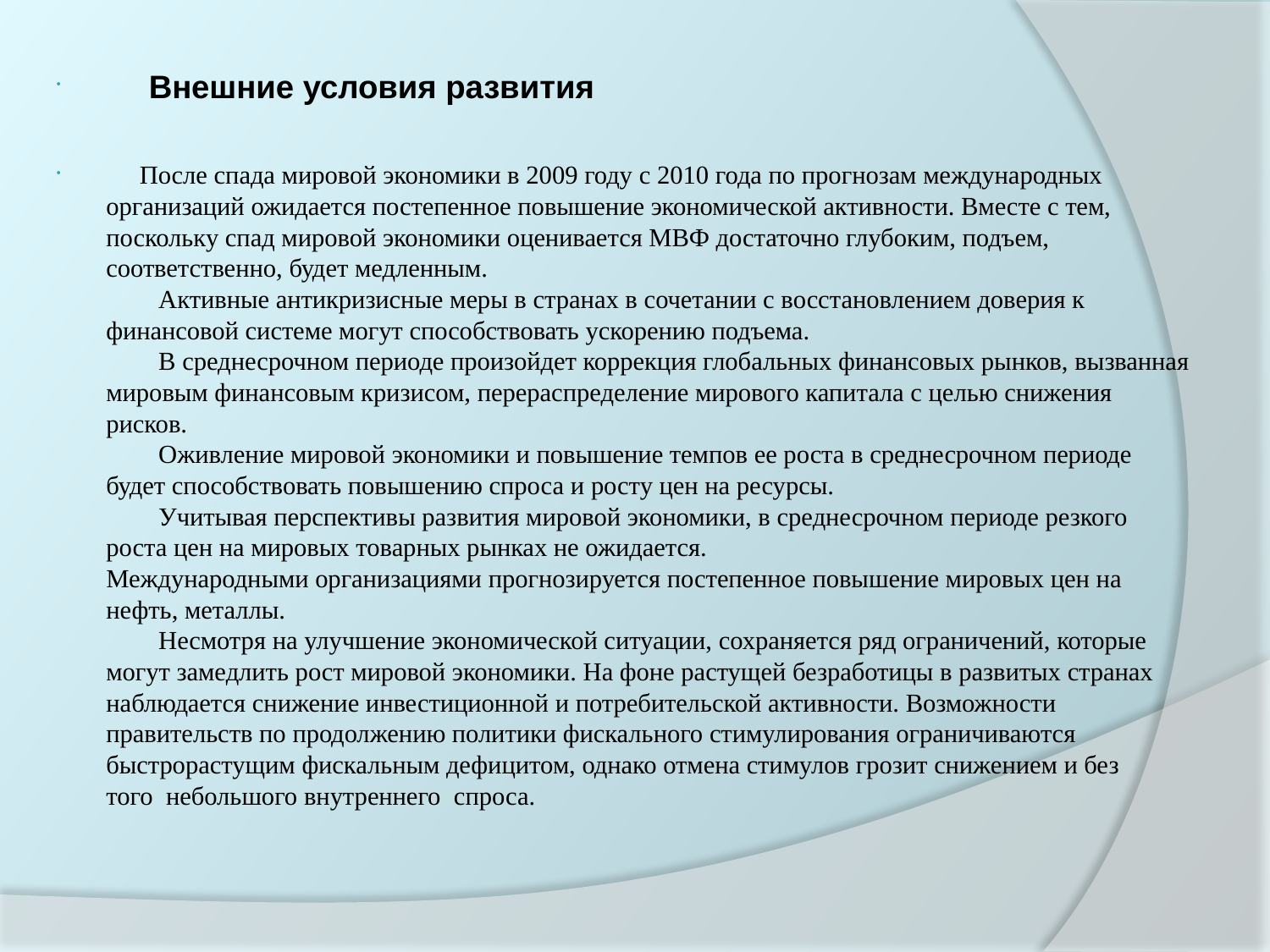

Внешние условия развития

        После спада мировой экономики в 2009 году с 2010 года по прогнозам международных организаций ожидается постепенное повышение экономической активности. Вместе с тем, поскольку спад мировой экономики оценивается МВФ достаточно глубоким, подъем, соответственно, будет медленным.
        Активные антикризисные меры в странах в сочетании с восстановлением доверия к финансовой системе могут способствовать ускорению подъема. 
        В среднесрочном периоде произойдет коррекция глобальных финансовых рынков, вызванная мировым финансовым кризисом, перераспределение мирового капитала с целью снижения рисков.
        Оживление мировой экономики и повышение темпов ее роста в среднесрочном периоде будет способствовать повышению спроса и росту цен на ресурсы.
        Учитывая перспективы развития мировой экономики, в среднесрочном периоде резкого роста цен на мировых товарных рынках не ожидается.
Международными организациями прогнозируется постепенное повышение мировых цен на нефть, металлы.
        Несмотря на улучшение экономической ситуации, сохраняется ряд ограничений, которые могут замедлить рост мировой экономики. На фоне растущей безработицы в развитых странах наблюдается снижение инвестиционной и потребительской активности. Возможности правительств по продолжению политики фискального стимулирования ограничиваются быстрорастущим фискальным дефицитом, однако отмена стимулов грозит снижением и без того  небольшого внутреннего  спроса.